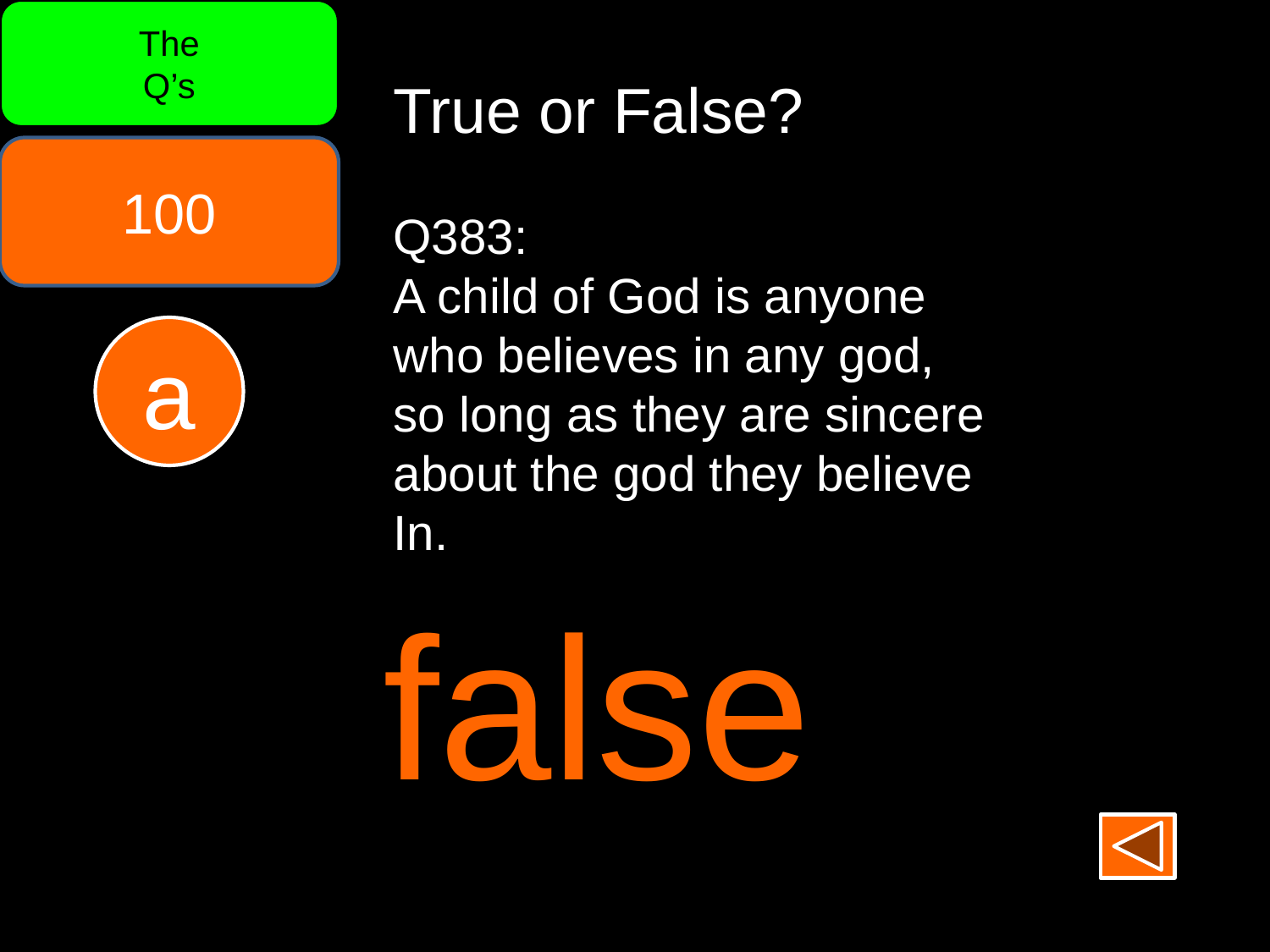

The
Q’s
True or False?

Q383:
A child of God is anyone
who believes in any god,
so long as they are sincere
about the god they believe
In.
100
a
false